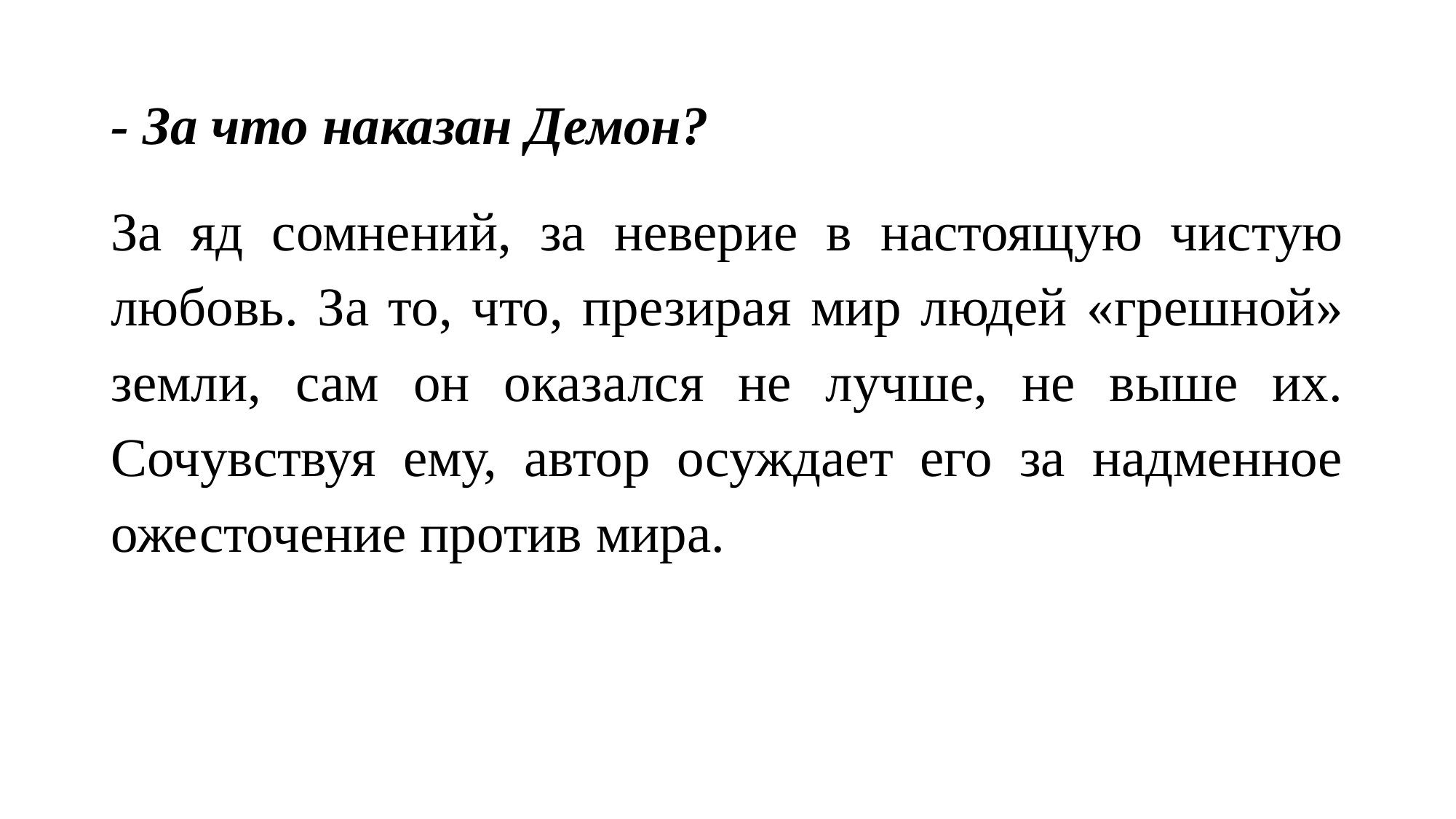

#
- За что наказан Демон?
За яд сомнений, за неверие в настоящую чистую любовь. За то, что, презирая мир людей «грешной» земли, сам он оказался не лучше, не выше их. Сочувствуя ему, автор осуждает его за надменное ожесточение против мира.